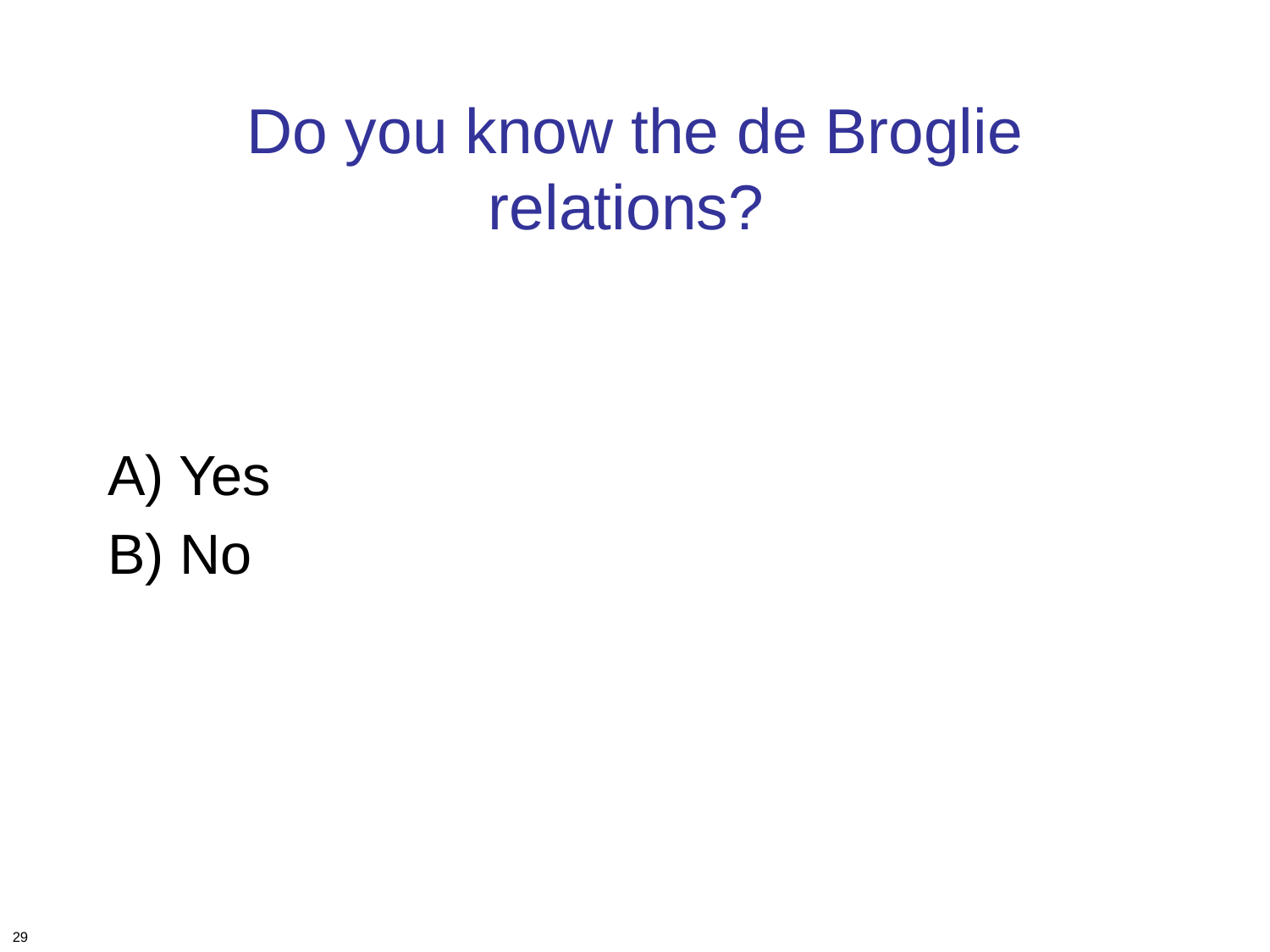

# Do you know the de Broglie relations?
A) Yes
B) No
29